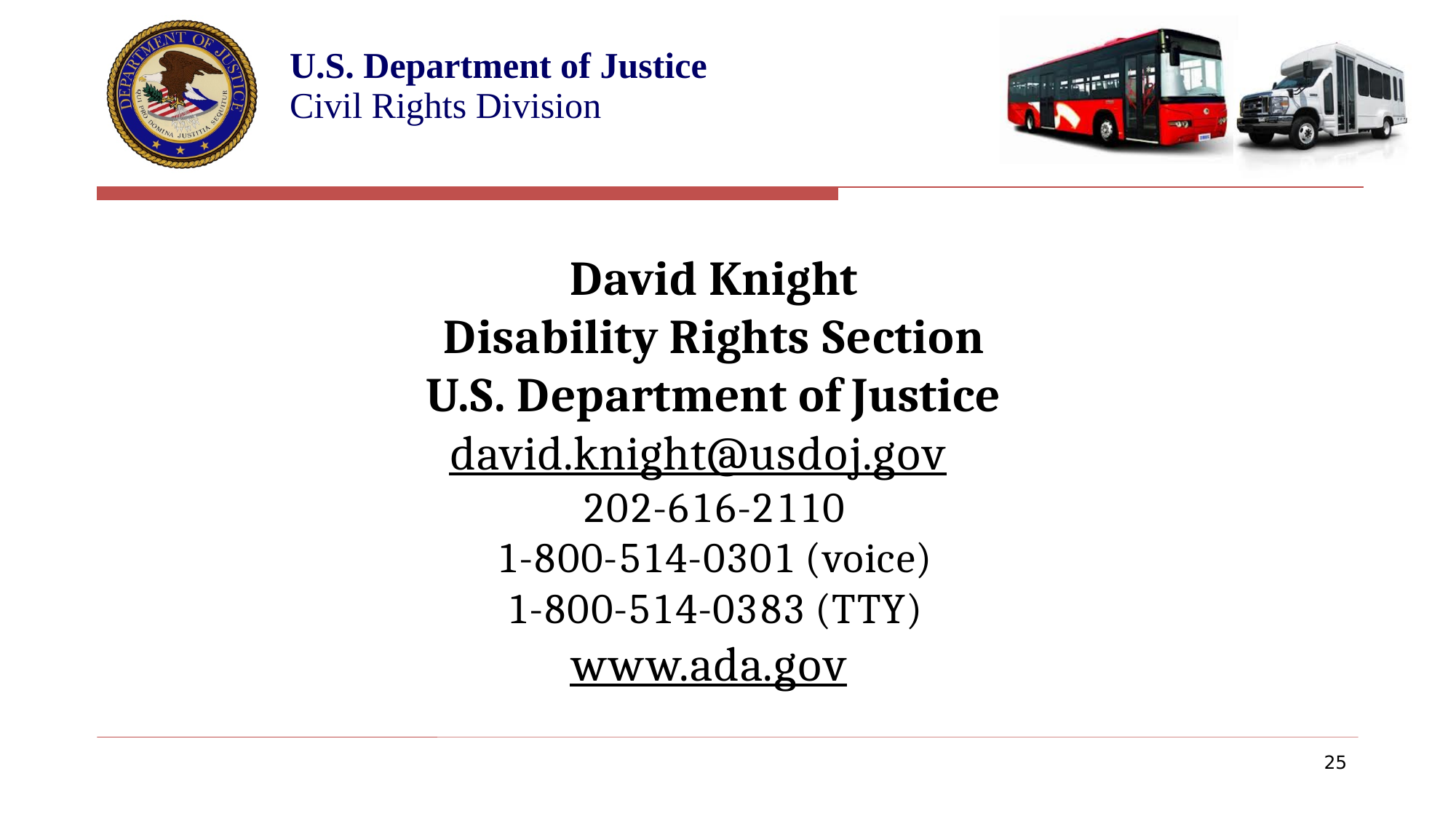

David Knight
Disability Rights Section
U.S. Department of Justice
david.knight@usdoj.gov
202-616-2110
1-800-514-0301 (voice)
1-800-514-0383 (TTY)
www.ada.gov
25